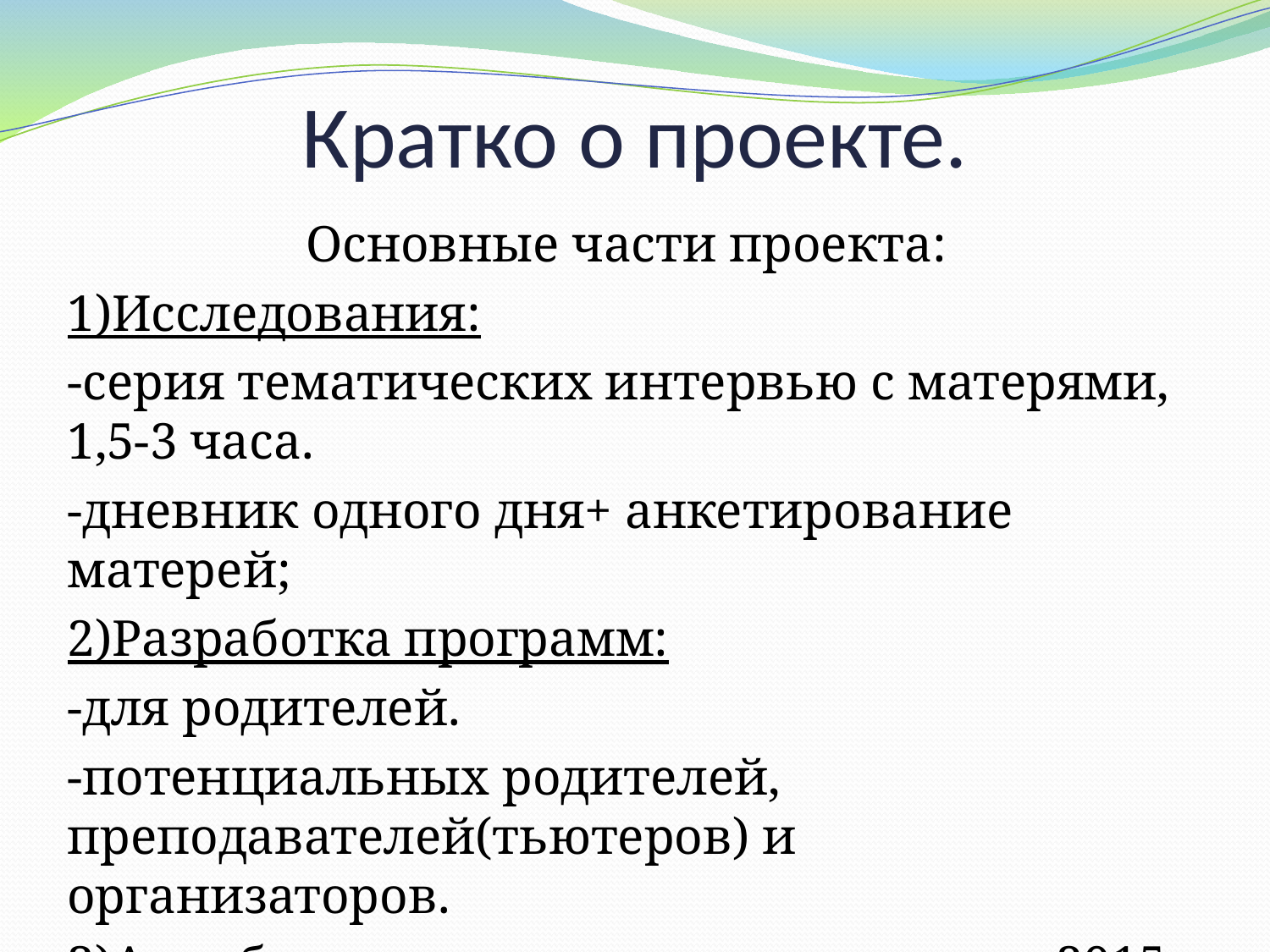

# Кратко о проекте.
Основные части проекта:
1)Исследования:
-серия тематических интервью с матерями, 1,5-3 часа.
-дневник одного дня+ анкетирование матерей;
2)Разработка программ:
-для родителей.
-потенциальных родителей, преподавателей(тьютеров) и организаторов.
3)Апробация программ на родителях в 2015 году.